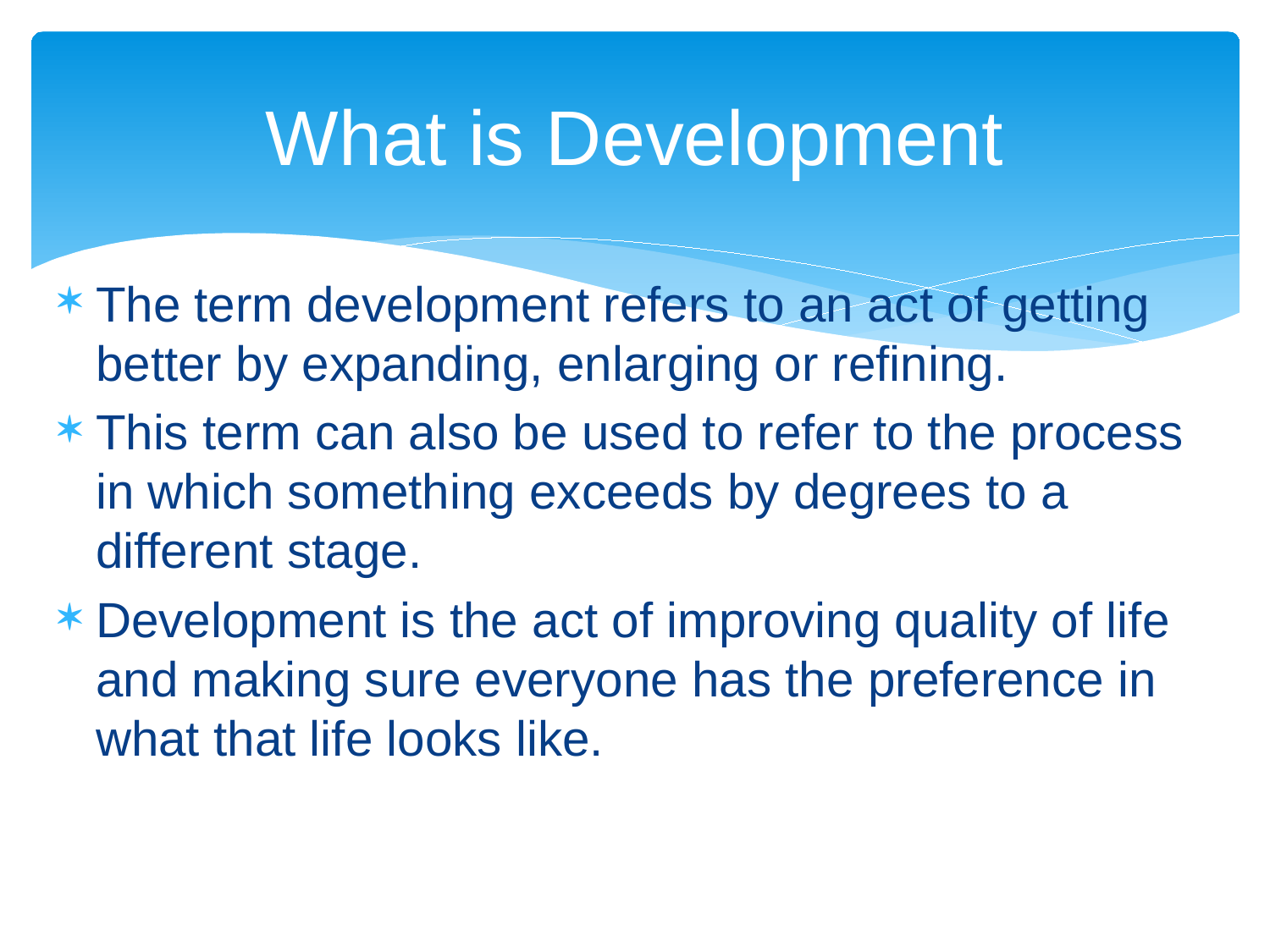

# What is Development
The term development refers to an act of getting better by expanding, enlarging or refining.
This term can also be used to refer to the process in which something exceeds by degrees to a different stage.
Development is the act of improving quality of life and making sure everyone has the preference in what that life looks like.